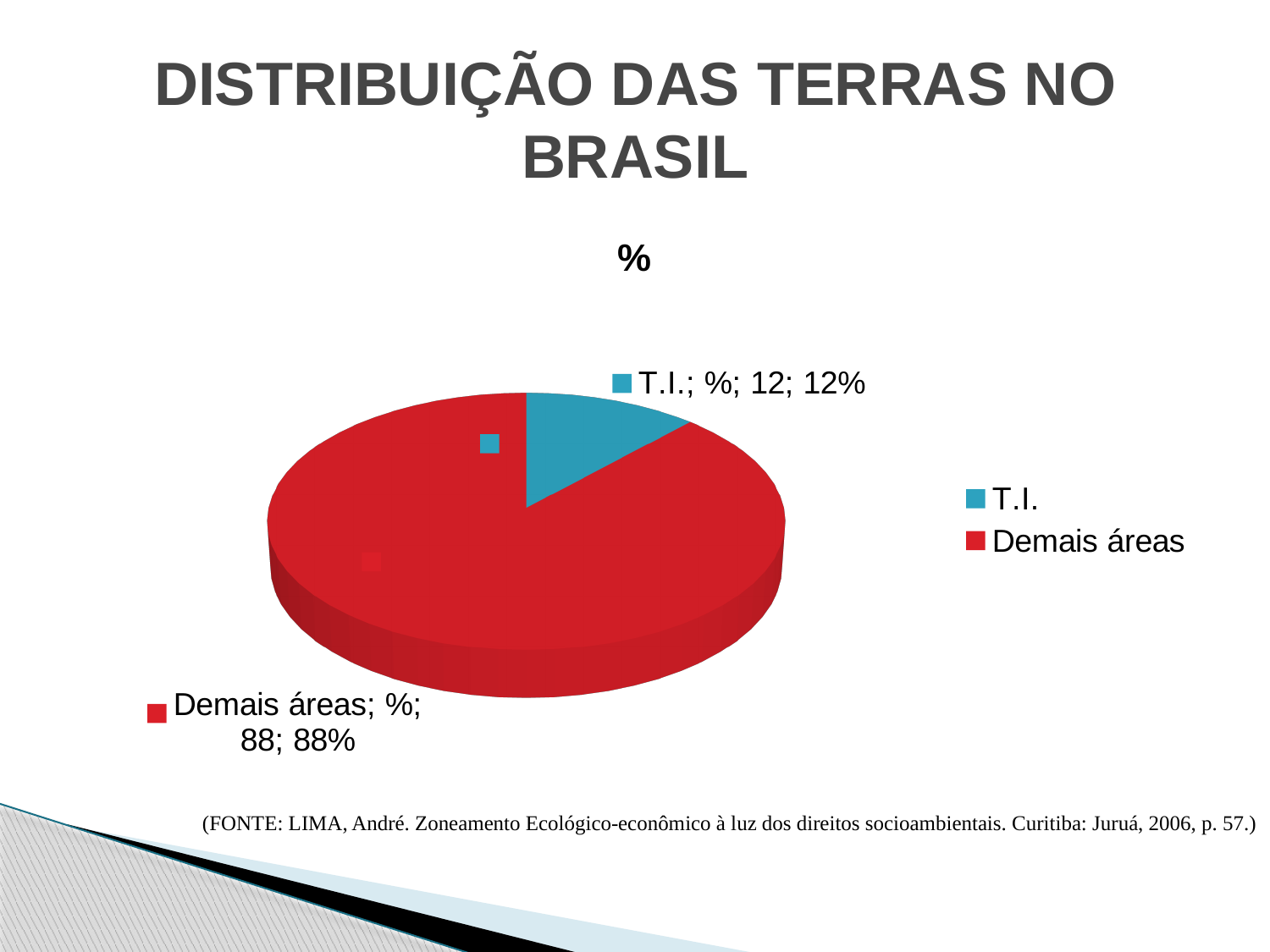

# DISTRIBUIÇÃO DAS TERRAS NO BRASIL

[unsupported chart]

(FONTE: LIMA, André. Zoneamento Ecológico-econômico à luz dos direitos socioambientais. Curitiba: Juruá, 2006, p. 57.)